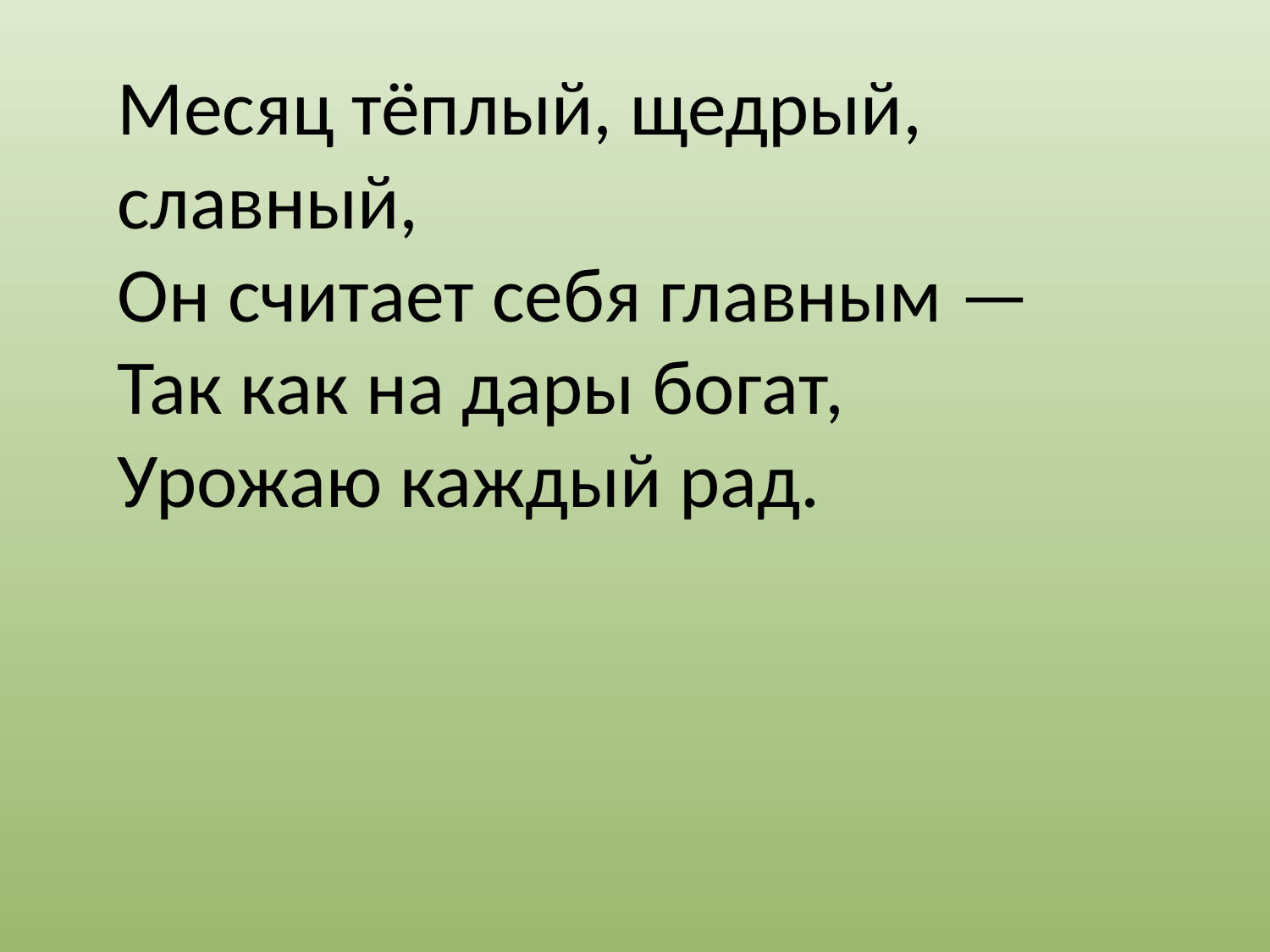

# Месяц тёплый, щедрый, славный, Он считает себя главным — Так как на дары богат, Урожаю каждый рад.